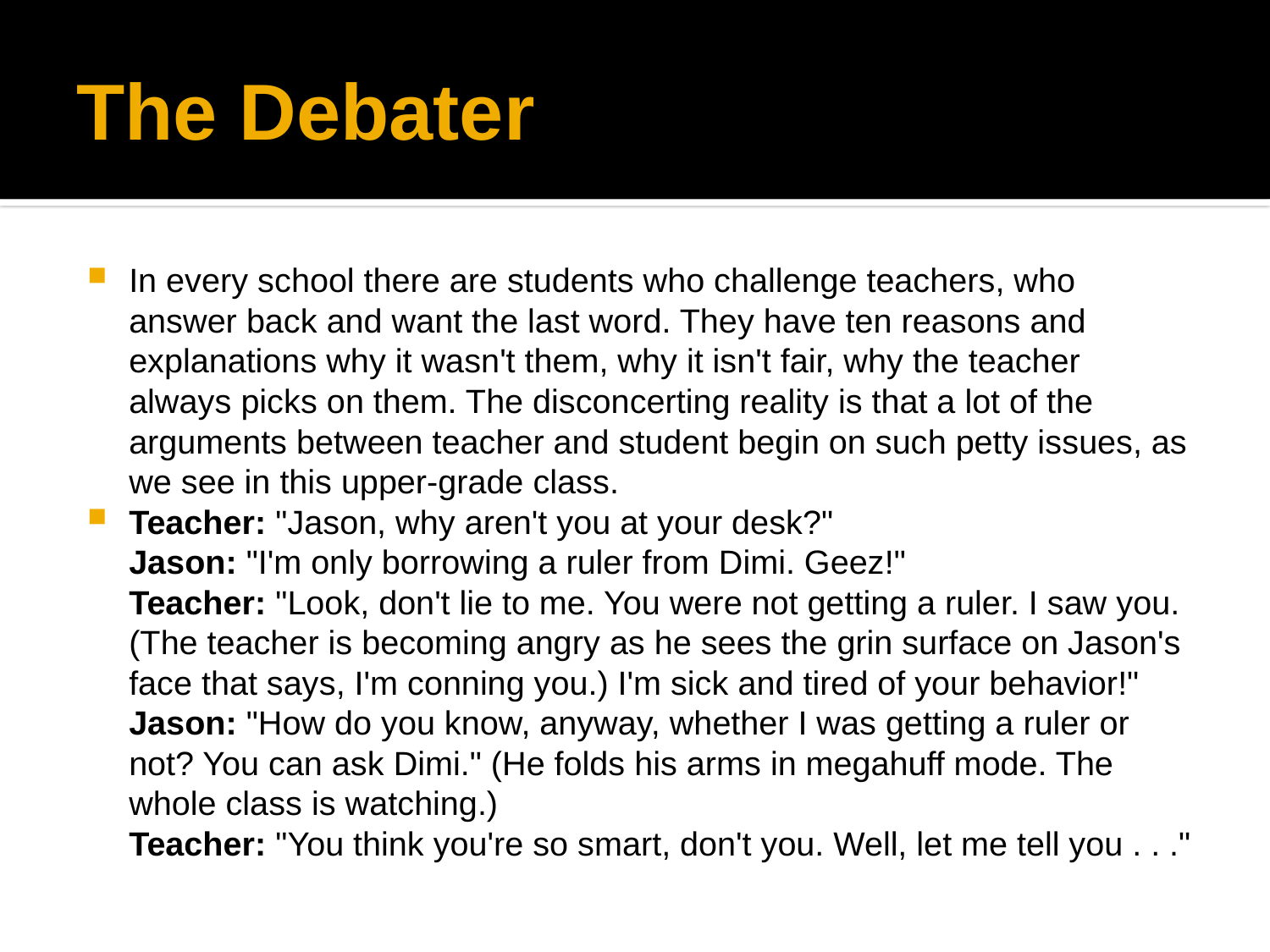

# The Debater
In every school there are students who challenge teachers, who answer back and want the last word. They have ten reasons and explanations why it wasn't them, why it isn't fair, why the teacher always picks on them. The disconcerting reality is that a lot of the arguments between teacher and student begin on such petty issues, as we see in this upper-grade class.
Teacher: "Jason, why aren't you at your desk?"
Jason: "I'm only borrowing a ruler from Dimi. Geez!"
Teacher: "Look, don't lie to me. You were not getting a ruler. I saw you. (The teacher is becoming angry as he sees the grin surface on Jason's face that says, I'm conning you.) I'm sick and tired of your behavior!"
Jason: "How do you know, anyway, whether I was getting a ruler or not? You can ask Dimi." (He folds his arms in megahuff mode. The whole class is watching.)
Teacher: "You think you're so smart, don't you. Well, let me tell you . . ."